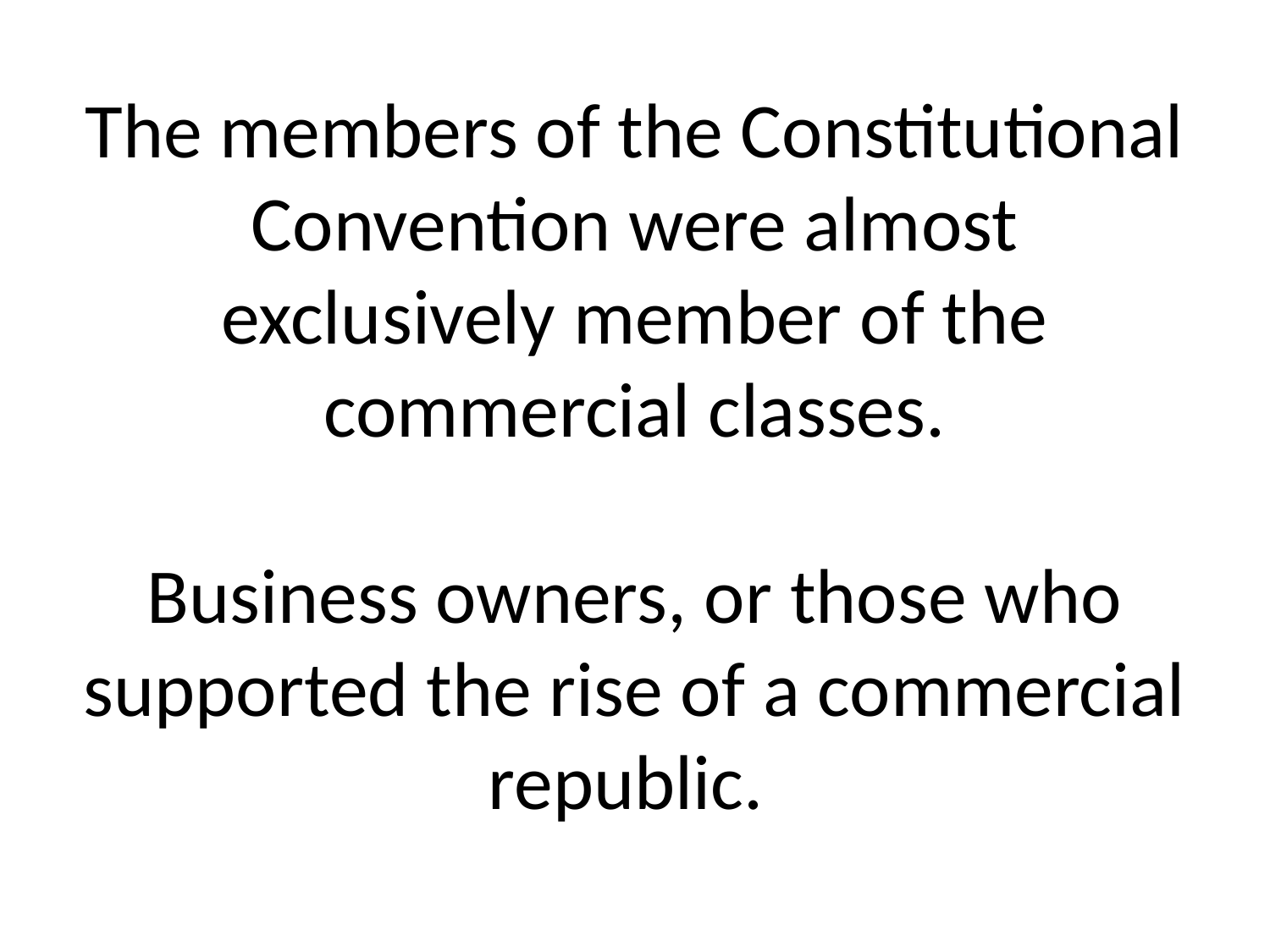

# The members of the Constitutional Convention were almost exclusively member of the commercial classes. Business owners, or those who supported the rise of a commercial republic.